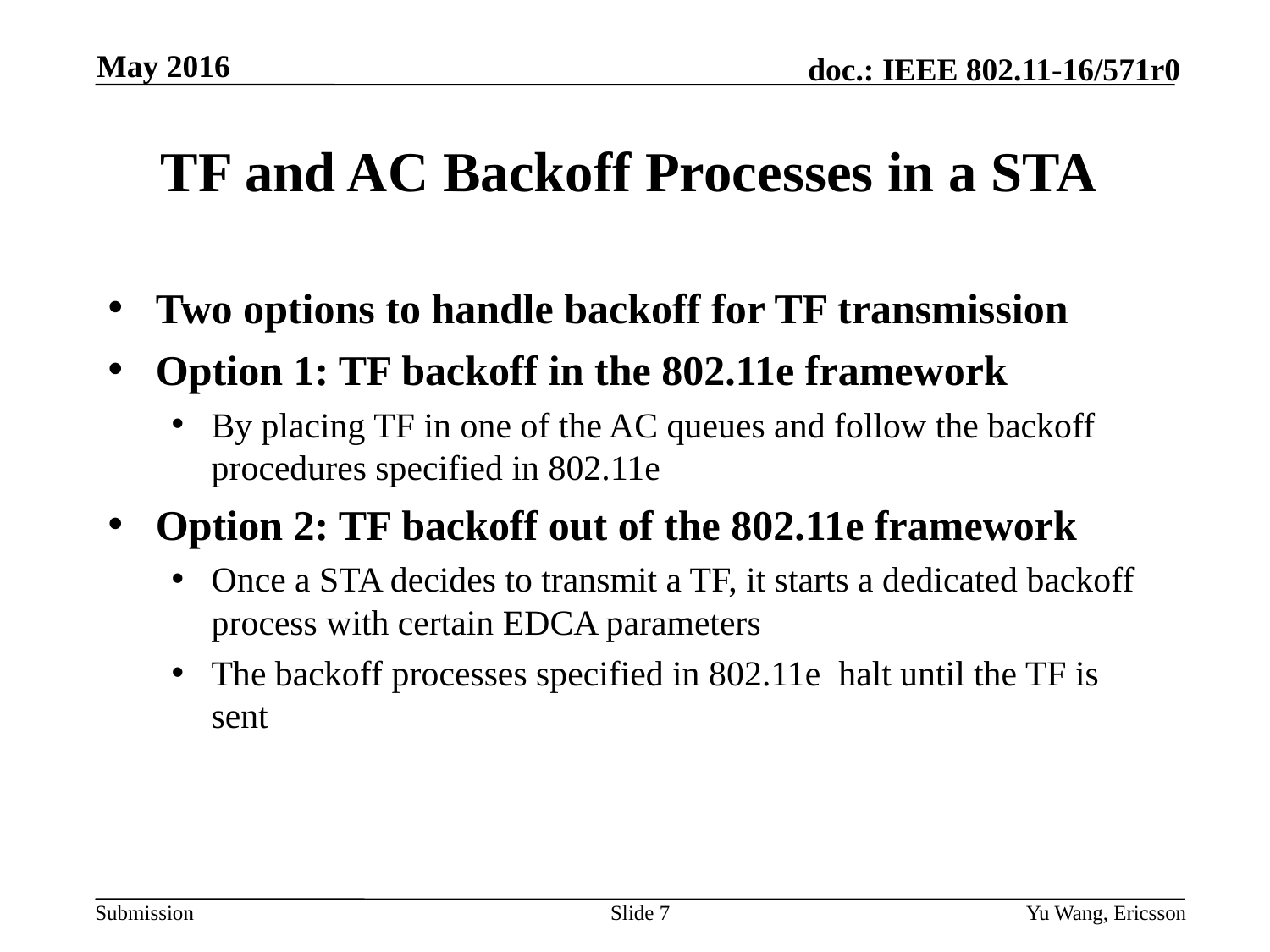

May 2016
# TF and AC Backoff Processes in a STA
Two options to handle backoff for TF transmission
Option 1: TF backoff in the 802.11e framework
By placing TF in one of the AC queues and follow the backoff procedures specified in 802.11e
Option 2: TF backoff out of the 802.11e framework
Once a STA decides to transmit a TF, it starts a dedicated backoff process with certain EDCA parameters
The backoff processes specified in 802.11e  halt until the TF is sent
Slide 7
Yu Wang, Ericsson